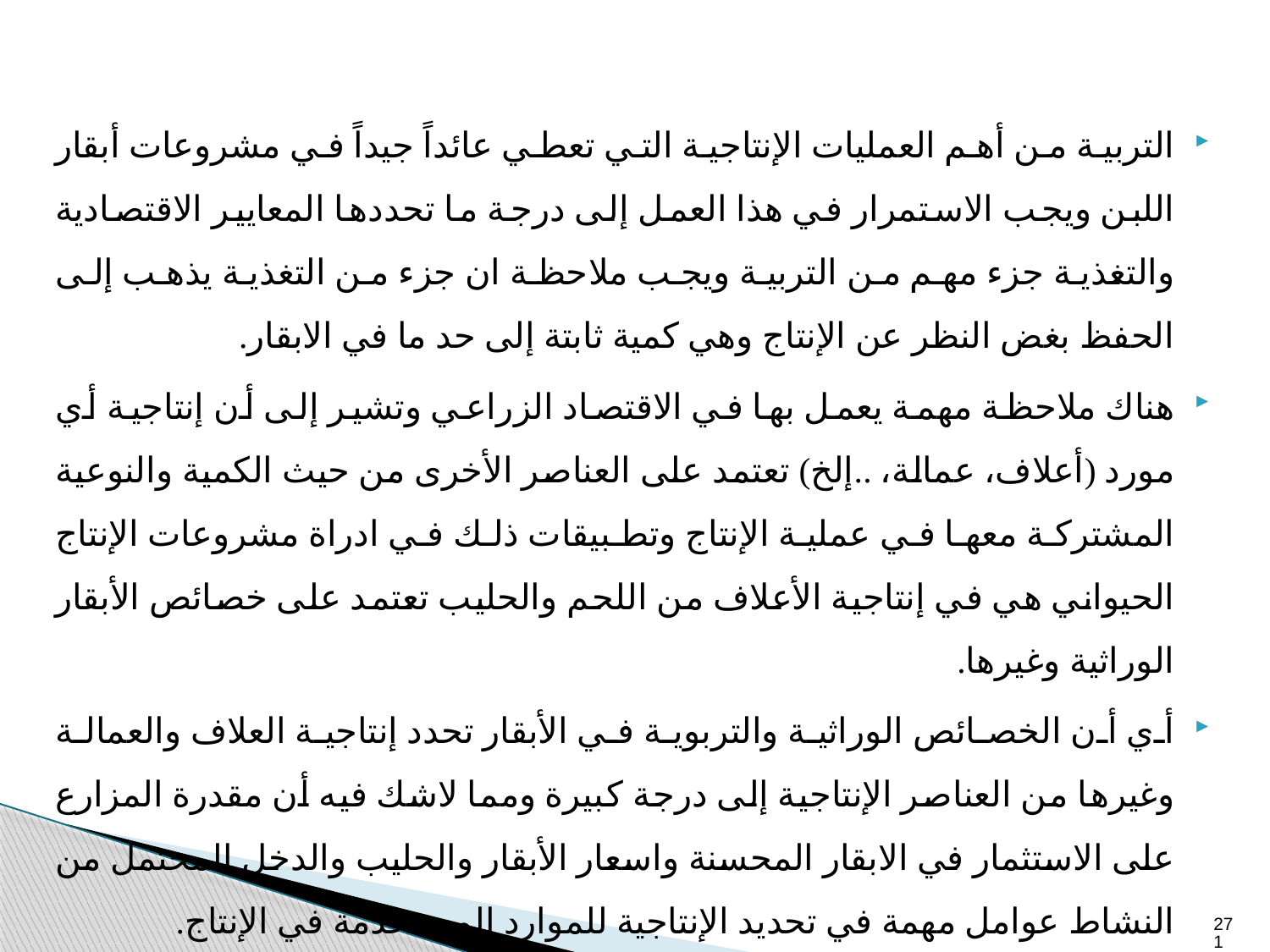

التربية من أهم العمليات الإنتاجية التي تعطي عائداً جيداً في مشروعات أبقار اللبن ويجب الاستمرار في هذا العمل إلى درجة ما تحددها المعايير الاقتصادية والتغذية جزء مهم من التربية ويجب ملاحظة ان جزء من التغذية يذهب إلى الحفظ بغض النظر عن الإنتاج وهي كمية ثابتة إلى حد ما في الابقار.
هناك ملاحظة مهمة يعمل بها في الاقتصاد الزراعي وتشير إلى أن إنتاجية أي مورد (أعلاف، عمالة، ..إلخ) تعتمد على العناصر الأخرى من حيث الكمية والنوعية المشتركة معها في عملية الإنتاج وتطبيقات ذلك في ادراة مشروعات الإنتاج الحيواني هي في إنتاجية الأعلاف من اللحم والحليب تعتمد على خصائص الأبقار الوراثية وغيرها.
أي أن الخصائص الوراثية والتربوية في الأبقار تحدد إنتاجية العلاف والعمالة وغيرها من العناصر الإنتاجية إلى درجة كبيرة ومما لاشك فيه أن مقدرة المزارع على الاستثمار في الابقار المحسنة واسعار الأبقار والحليب والدخل المحتمل من النشاط عوامل مهمة في تحديد الإنتاجية للموارد المستخدمة في الإنتاج.
#
271